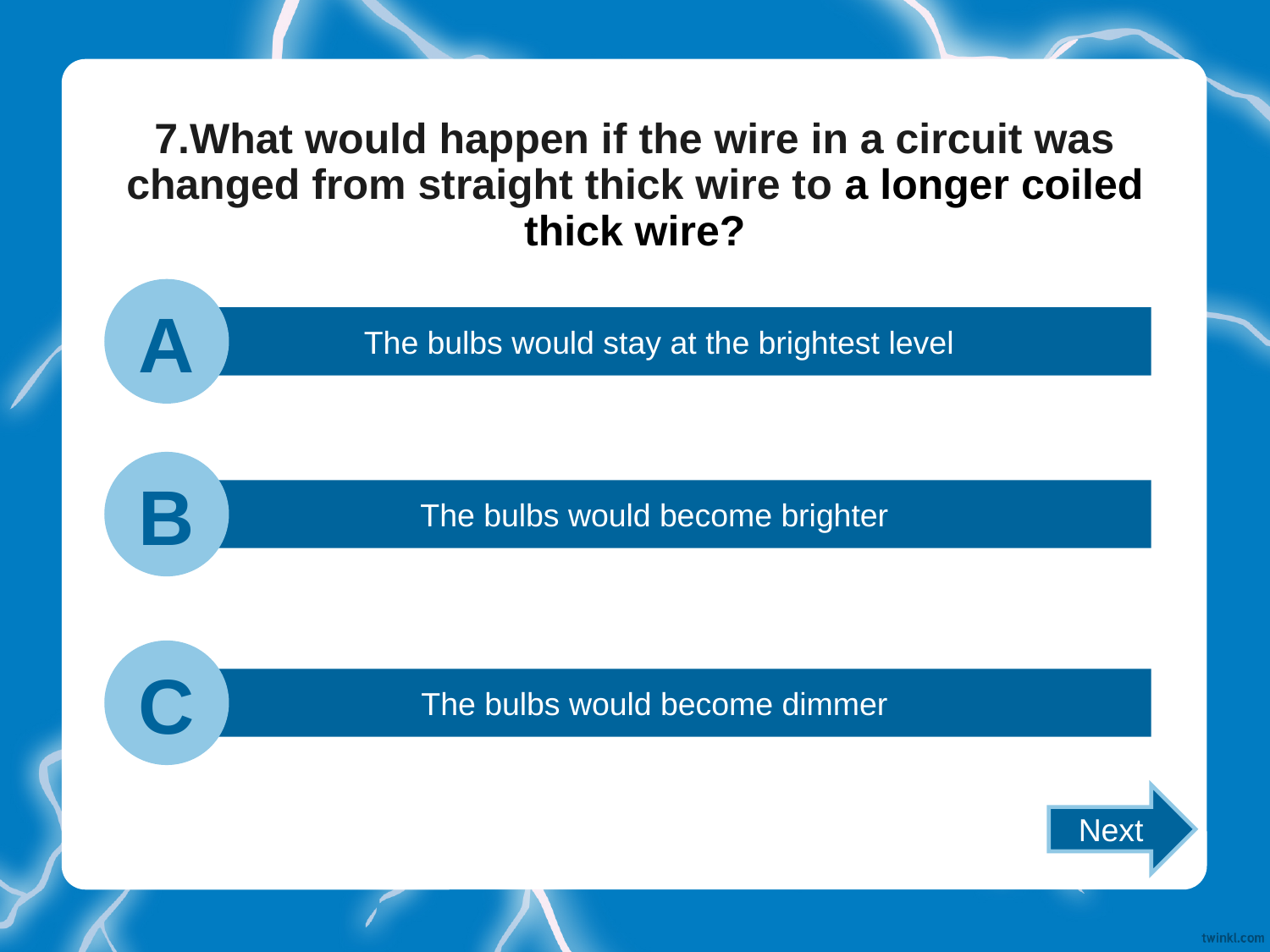

# 7.What would happen if the wire in a circuit was changed from straight thick wire to a longer coiled thick wire?
A
The bulbs would stay at the brightest level
B
The bulbs would become brighter
C
The bulbs would become dimmer
Next